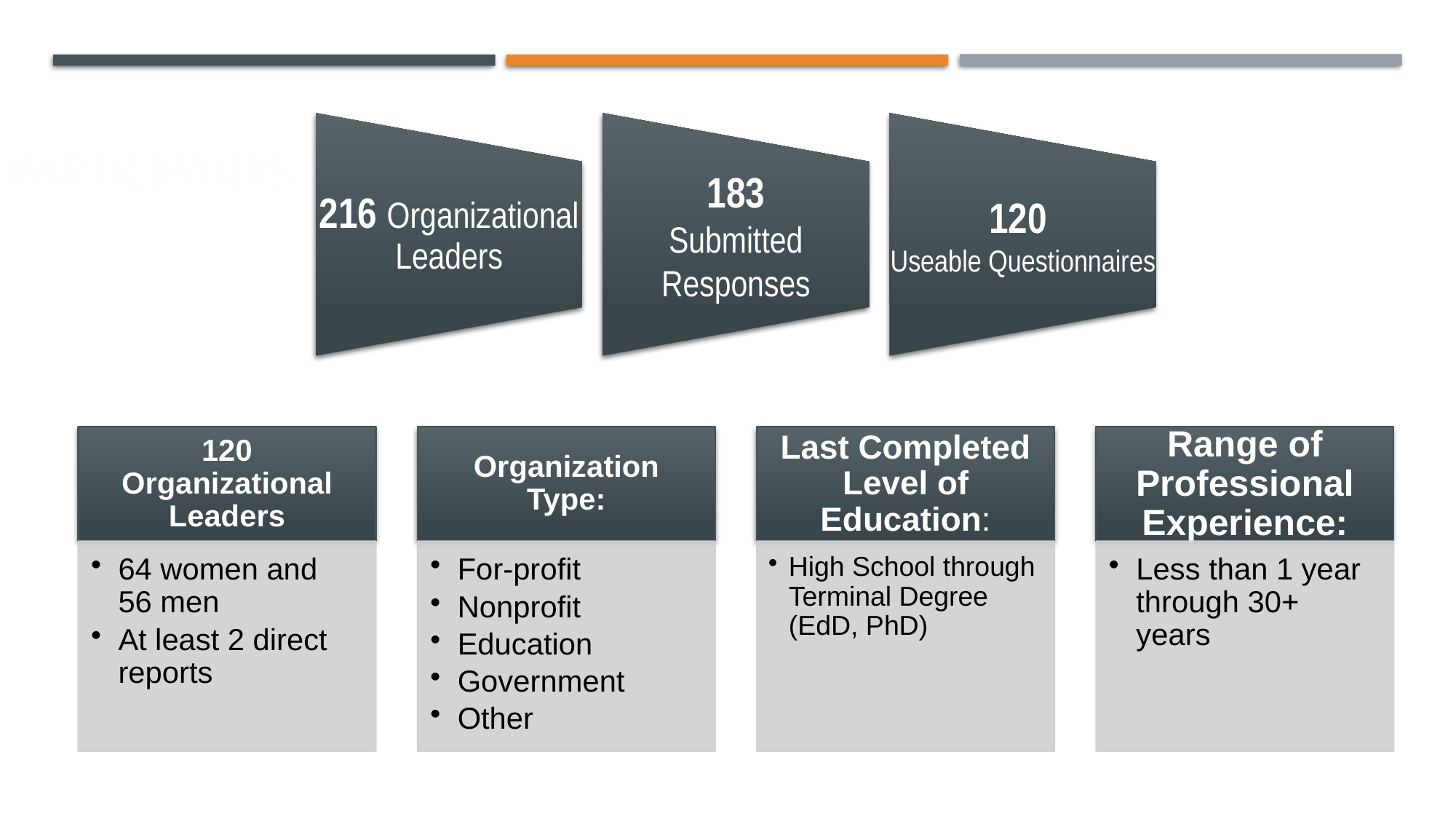

Participants
216 Organizational Leaders
183
Submitted Responses
120
Useable Questionnaires
120 Organizational Leaders
64 women and 56 men
At least 2 direct reports
Organization Type:
For-profit
Nonprofit
Education
Government
Other
Last Completed Level of Education:
High School through Terminal Degree (EdD, PhD)
Range of Professional Experience:
Less than 1 year  through 30+ years